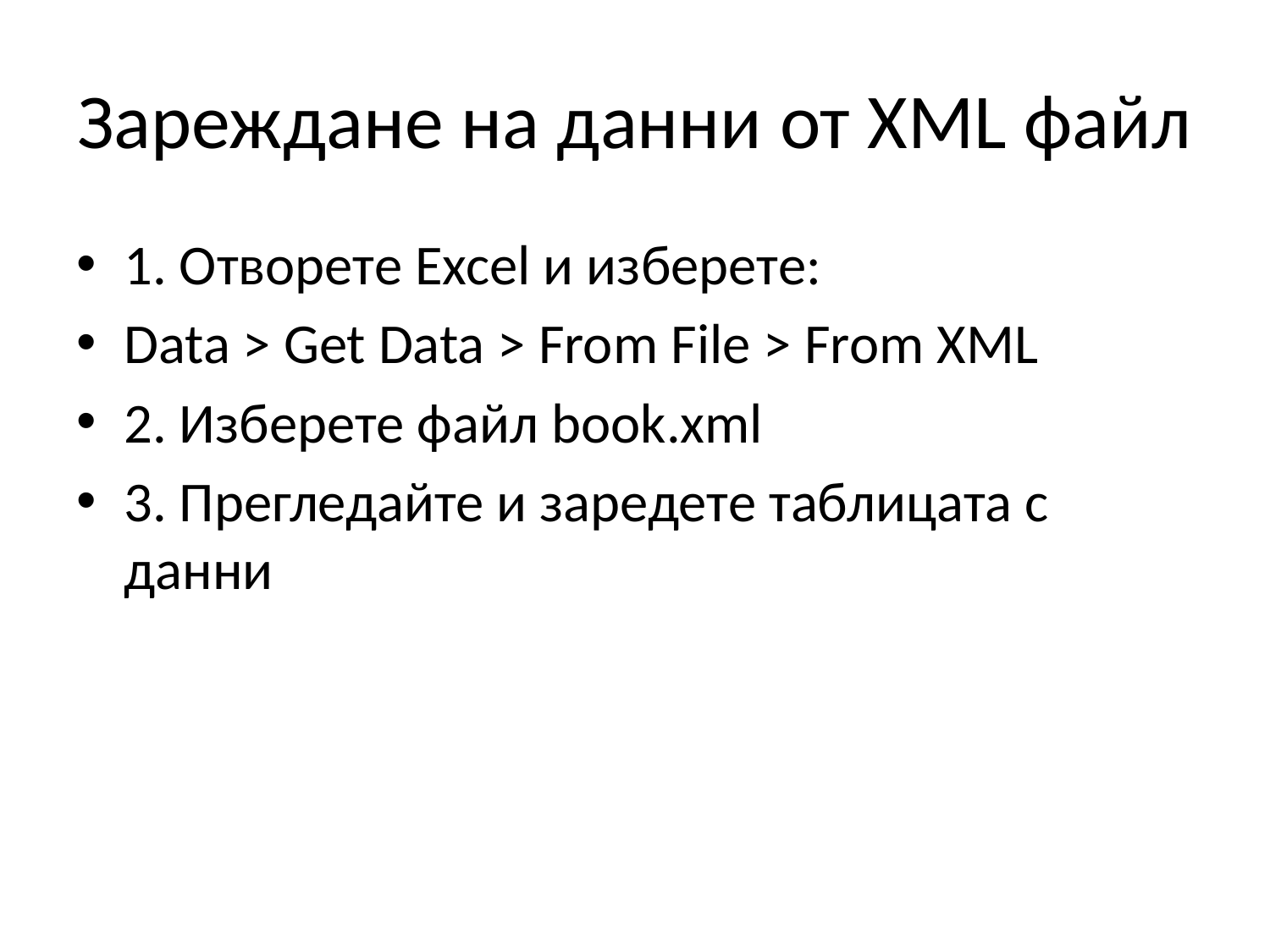

# Зареждане на данни от XML файл
1. Отворете Excel и изберете:
Data > Get Data > From File > From XML
2. Изберете файл book.xml
3. Прегледайте и заредете таблицата с данни